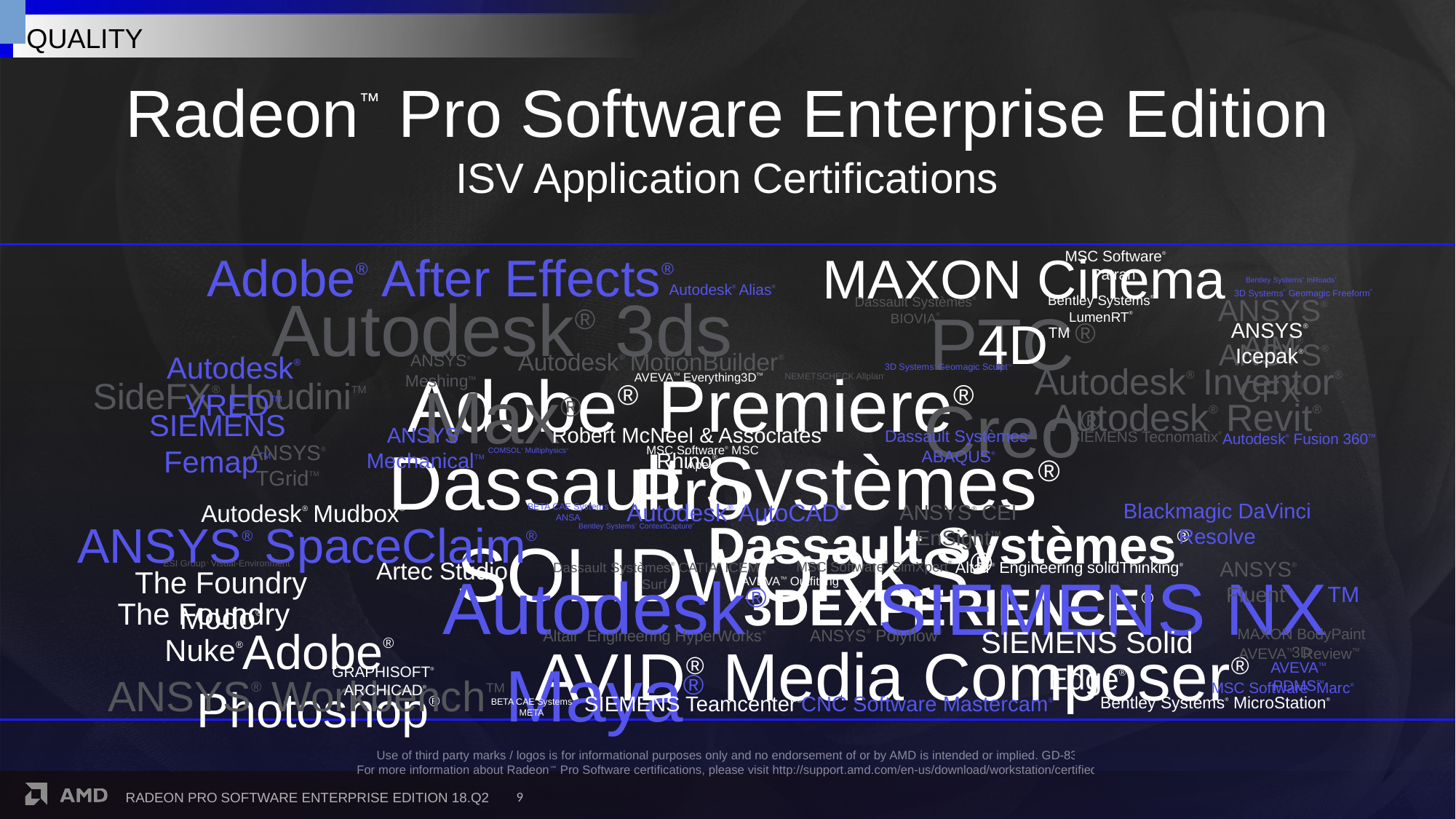

QUALITY
Radeon™ Pro Software Enterprise Edition
ISV Application Certifications

Change blue

MAXON Cinema 4DTM
Adobe® After Effects®
MSC Software® Patran®
Bentley Systems® InRoads®
Autodesk® Alias®
Autodesk® 3ds Max®
3D Systems® Geomagic Freeform®
ANSYS® AIM®
Bentley Systems® LumenRT®
Dassault Systèmes® BIOVIA®
PTC® Creo®
ANSYS® Icepak®
ANSYS® CFX®
Autodesk® MotionBuilder®
Autodesk® VREDTM
ANSYS® MeshingTM
Autodesk® Inventor®
Adobe® Premiere® Pro
3D Systems® Geomagic SculptTM
AVEVATM Everything3DTM
NEMETSCHECK Allplan®
SideFX® HoudiniTM
Autodesk® Revit®
SIEMENS FemapTM
ANSYS® MechanicalTM
Robert McNeel & Associates Rhino®
Dassault Systèmes® ABAQUS®
SIEMENS Tecnomatix®
Autodesk® Fusion 360TM
Dassault Systèmes® SOLIDWORKS®
ANSYS® TGridTM
MSC Software® MSC Apex®
COMSOL® Multiphysics®
Autodesk® AutoCAD®
Blackmagic DaVinci Resolve
Autodesk® Mudbox®
ANSYS® CEI EnSightTM
BETA CAE Systems ANSA
Dassault Systèmes® 3DEXPERIENCE®
ANSYS® SpaceClaim®
Bentley Systems® ContextCapture®
ANSYS® Fluent®
Artec Studio
Altair® Engineering solidThinking®
ESI Group ® Visual-Environment
MSC Software® SimXpert®
Dassault Systèmes® CATIA® ICEM Surf
Autodesk® Maya®
SIEMENS NXTM
The Foundry Modo®
AVEVATM OutfittingTM
The Foundry Nuke®
Adobe® Photoshop®
SIEMENS Solid Edge®
MAXON BodyPaint 3D
ANSYS® Polyflow®
Altair® Engineering HyperWorks®
AVID® Media Composer®
AVEVATM  ReviewTM
AVEVATM PDMSTM
GRAPHISOFT®  ARCHICAD®
ANSYS® WorkbenchTM
MSC Software® Marc®
SIEMENS Teamcenter®
CNC Software Mastercam®
Bentley Systems® MicroStation®
BETA CAE Systems META
MAXON Cinema 4DTM
Adobe® After Effects®

| Adobe® Premiere® Pro | Adobe® Photoshop® | The Foundry Modo® | SIEMENS Teamcenter® | ANSYS® TGrid™ | MSC Software® SimXpert® | Bentley Systems® InRoads® |
| --- | --- | --- | --- | --- | --- | --- |
| MAXON Cinema 4D™ | ANSYS® Workbench™ | The Foundry Nuke® | Altair® Engineering HyperWorks® | MAXON BodyPaint 3D | MSC Software® MSC Apex® | Bentley Systems® ContextCapture® |
| Autodesk® 3ds Max® | ANSYS® SpaceClaim® | CNC Software Mastercam® | Altair® Engineering solidThinking® | Artec Studio | SIEMENS Tecnomatix® | BETA CAE Systems META |
| Autodesk® Maya® | Autodesk® Inventor® | Robert McNeel & Associates Rhino® | ANSYS® AIM® | Autodesk® Fusion 360™ | 3D Systems® Geomagic Freeform® | BETA CAE Systems ANSA |
| AVID® Media Composer® | Autodesk® Revit® | ANSYS® CEI EnSight™ | ANSYS® CFX® | Bentley Systems® LumenRT® | 3D Systems® Geomagic Sculpt™ | COMSOL® Multiphysics® |
| Dassault Systèmes® 3DEXPERIENCE® | Autodesk® VRED™ | Autodesk® AutoCAD® | ANSYS® Fluent® | Dassault Systèmes® CATIA® ICEM Surf | Autodesk® Alias® | ESI Group® Visual-Environment |
| Dassault Systèmes® SOLIDWORKS® | Blackmagic DaVinci Resolve | Autodesk® MotionBuilder® | ANSYS® Icepak® | Dassault Systèmes® BIOVIA™ | AVEVA™ Everything3D™ | NEMETSCHECK Allplan® |
| PTC® Creo® | SideFX® Houdini™ | Autodesk® Mudbox® | ANSYS® Mechanical™ APDL | GRAPHISOFT® ARCHICAD® | AVEVA™ Outfitting™ |  |
| SIEMENS NX™ | SIEMENS Femap™ | Bentley Systems® MicroStation® | ANSYS® Meshing™ | MSC Software® Marc® | AVEVA™ PDMS™ |  |
| Adobe® After Effects® | SIEMENS Solid Edge® | Dassault Systèmes® ABAQUS® | ANSYS® Polyflow® | MSC Software® Patran® | AVEVA™ Review™ |  |
Autodesk® 3ds Max®
PTC® Creo®
Adobe® Premiere® Pro
Dassault Systèmes® SOLIDWORKS®
Dassault Systèmes® 3DEXPERIENCE®
ANSYS® SpaceClaim®
Autodesk® Maya®
SIEMENS NXTM
Adobe® Photoshop®
AVID® Media Composer®
Use of third party marks / logos is for informational purposes only and no endorsement of or by AMD is intended or implied. GD-83
For more information about Radeon™ Pro Software certifications, please visit http://support.amd.com/en-us/download/workstation/certified